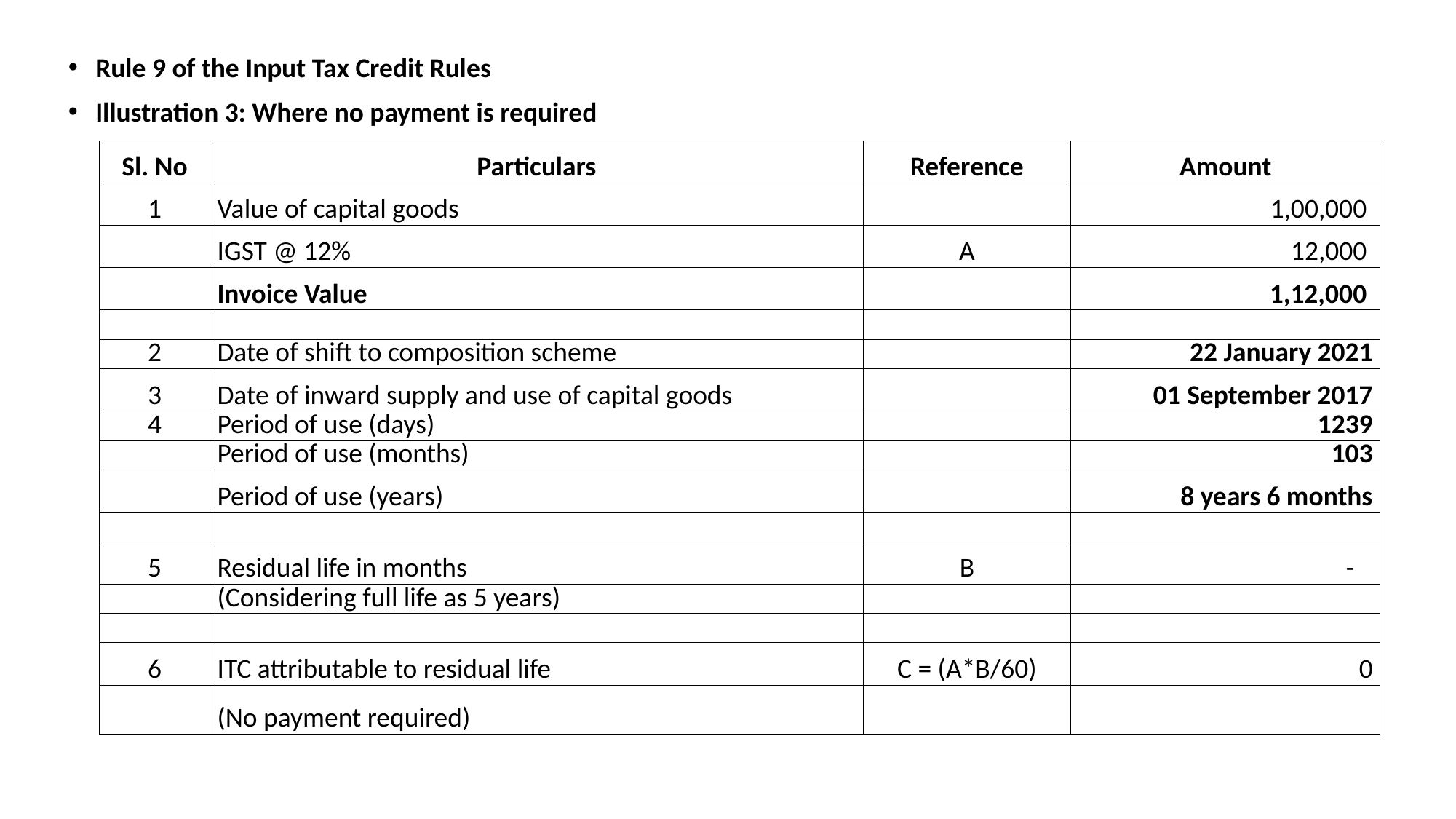

Rule 9 of the Input Tax Credit Rules
Illustration 3: Where no payment is required

| Sl. No | Particulars | Reference | Amount |
| --- | --- | --- | --- |
| 1 | Value of capital goods |  | 1,00,000 |
|  | IGST @ 12% | A | 12,000 |
|  | Invoice Value |  | 1,12,000 |
|  |  |  |  |
| 2 | Date of shift to composition scheme |  | 22 January 2021 |
| 3 | Date of inward supply and use of capital goods |  | 01 September 2017 |
| 4 | Period of use (days) |  | 1239 |
|  | Period of use (months) |  | 103 |
|  | Period of use (years) |  | 8 years 6 months |
|  |  |  |  |
| 5 | Residual life in months | B | - |
|  | (Considering full life as 5 years) |  |  |
|  |  |  |  |
| 6 | ITC attributable to residual life | C = (A\*B/60) | 0 |
|  | (No payment required) |  |  |